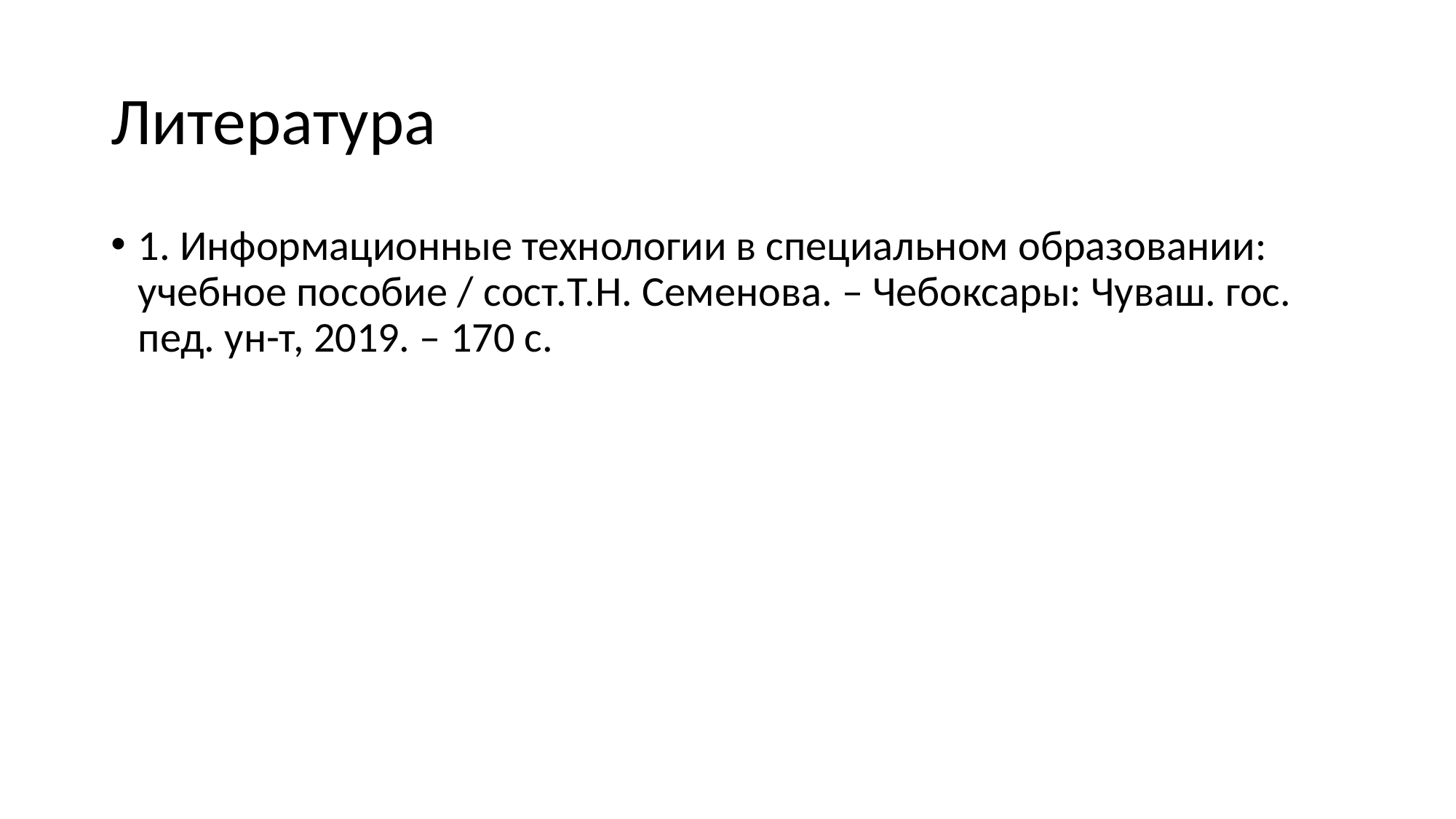

# Литература
1. Информационные технологии в специальном образовании: учебное пособие / сост.Т.Н. Семенова. – Чебоксары: Чуваш. гос. пед. ун-т, 2019. – 170 с.